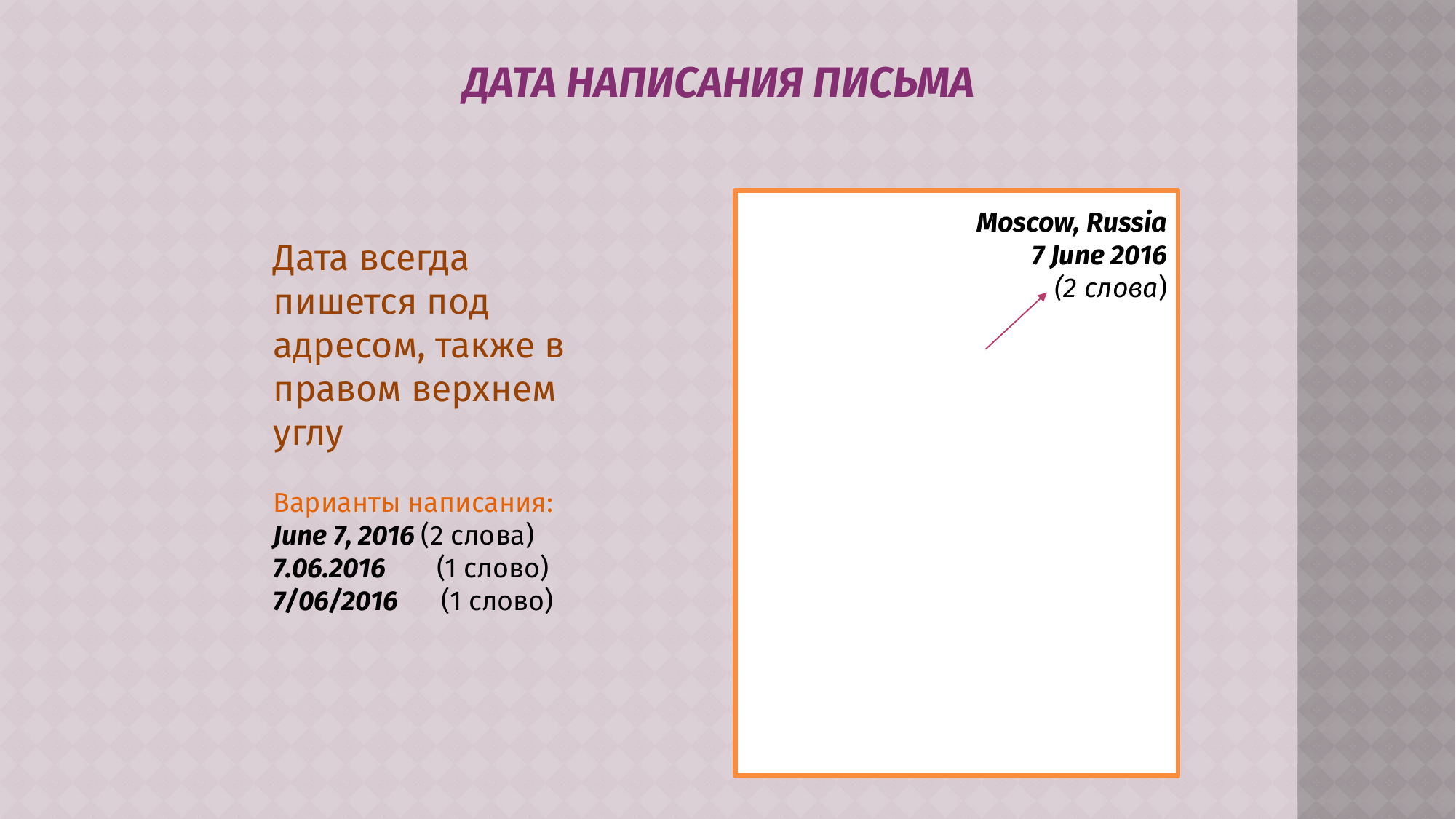

ДАТА НАПИСАНИЯ ПИСЬМА

Дата всегда пишется под адресом, также в правом верхнем углу

Варианты написания:
June 7, 2016 (2 слова)
7.06.2016       (1 слово)
7/06/2016      (1 слово)

Moscow, Russia
            7 June 2016
         (2 слова)